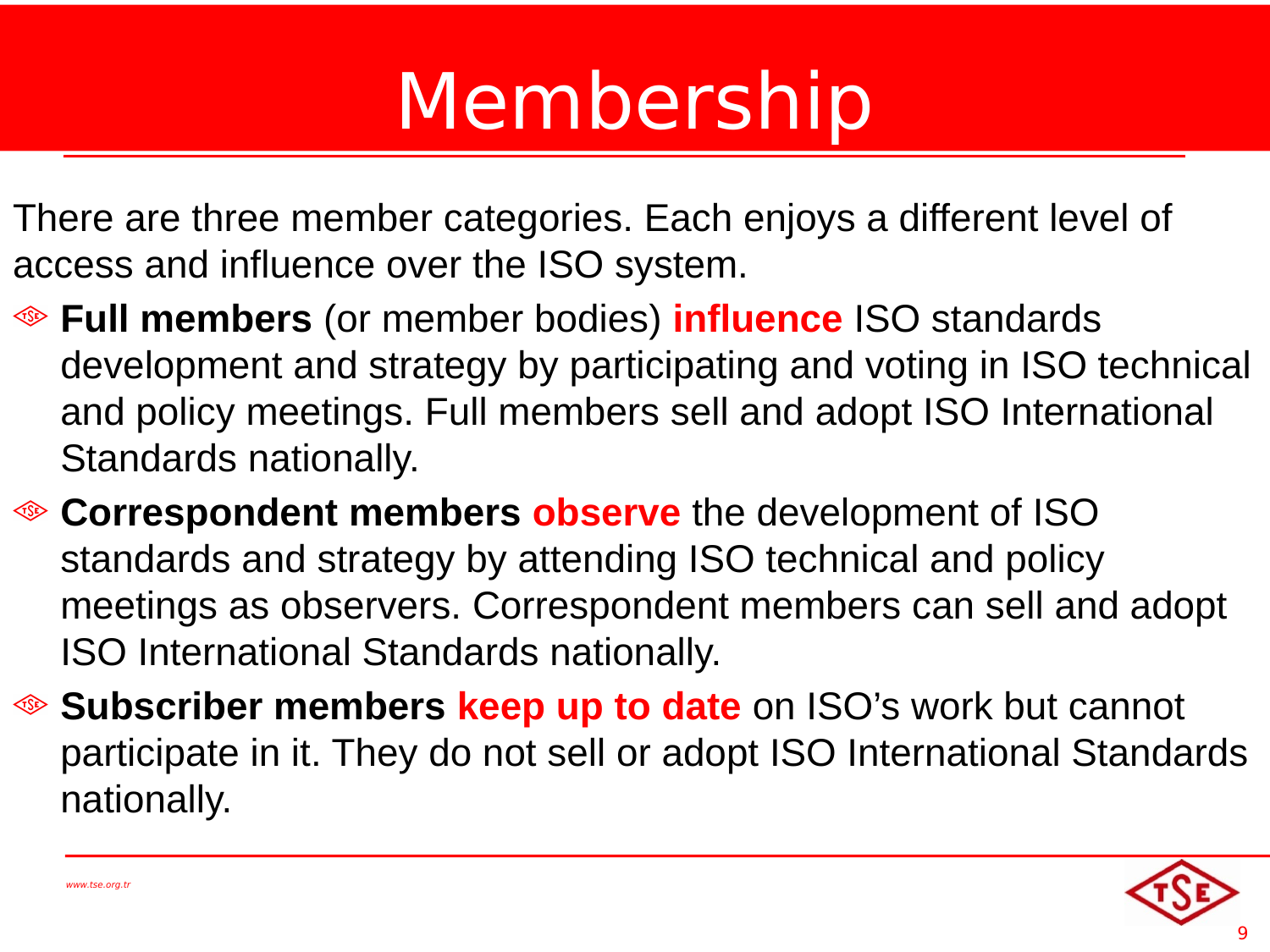

# Membership
There are three member categories. Each enjoys a different level of access and influence over the ISO system.
Full members (or member bodies) influence ISO standards development and strategy by participating and voting in ISO technical and policy meetings. Full members sell and adopt ISO International Standards nationally.
Correspondent members observe the development of ISO standards and strategy by attending ISO technical and policy meetings as observers. Correspondent members can sell and adopt ISO International Standards nationally.
Subscriber members keep up to date on ISO’s work but cannot participate in it. They do not sell or adopt ISO International Standards nationally.

www.tse.org.tr
9